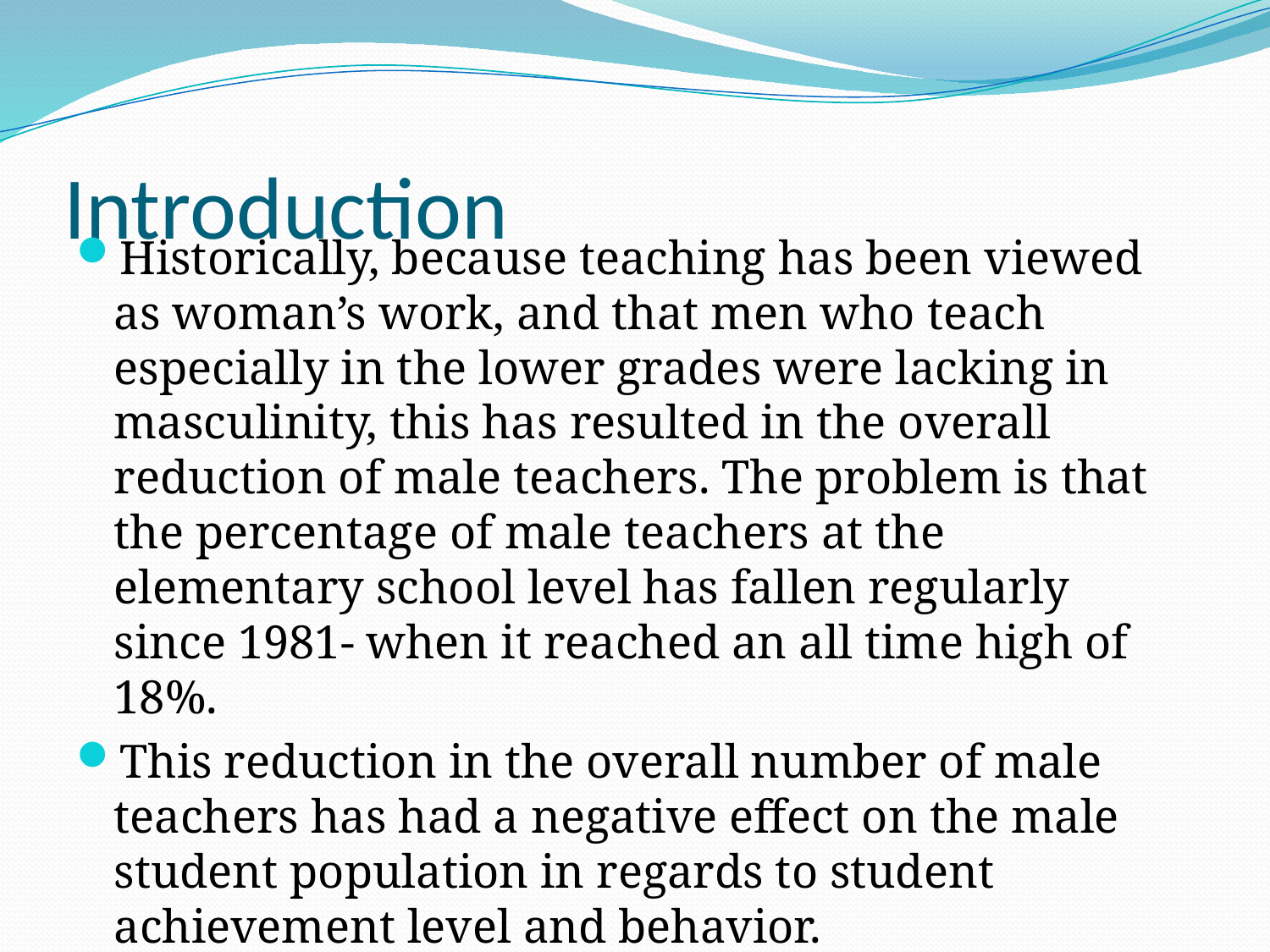

# Introduction
Historically, because teaching has been viewed as woman’s work, and that men who teach especially in the lower grades were lacking in masculinity, this has resulted in the overall reduction of male teachers. The problem is that the percentage of male teachers at the elementary school level has fallen regularly since 1981- when it reached an all time high of 18%.
This reduction in the overall number of male teachers has had a negative effect on the male student population in regards to student achievement level and behavior.